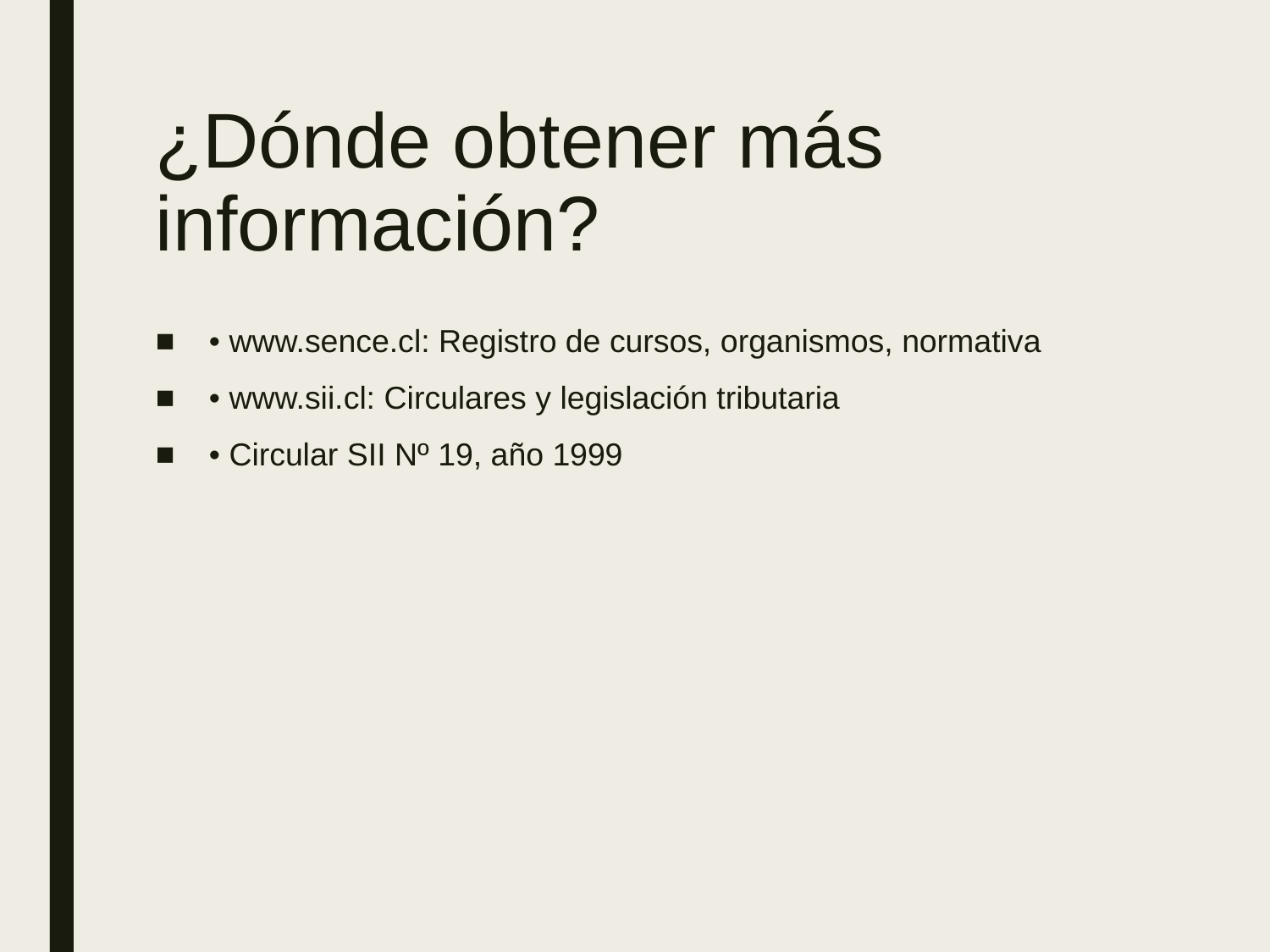

# ¿Dónde obtener más información?
• www.sence.cl: Registro de cursos, organismos, normativa
• www.sii.cl: Circulares y legislación tributaria
• Circular SII Nº 19, año 1999